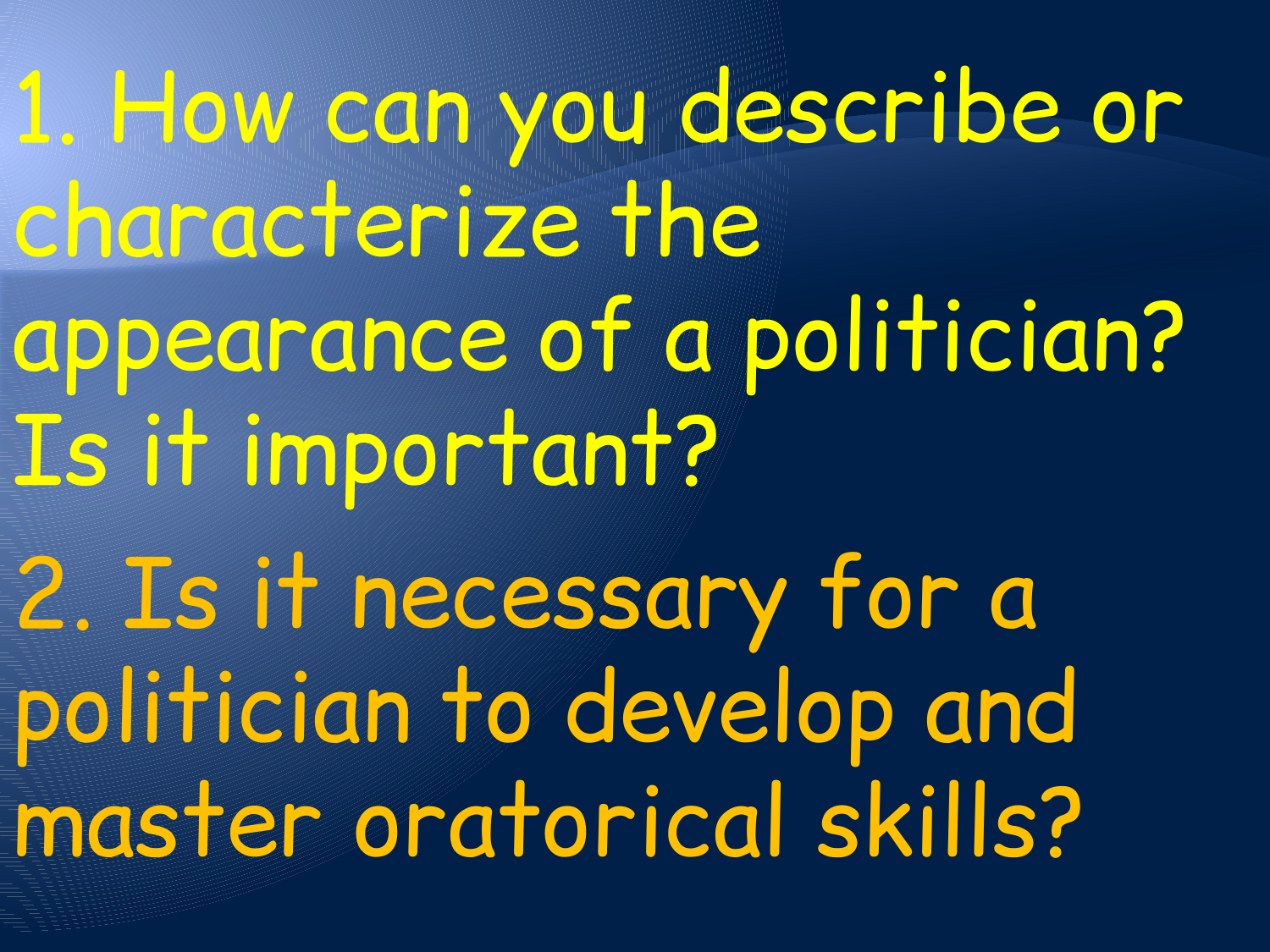

1. How can you describe or characterize the appearance of a politician? Is it important?
2. Is it necessary for a politician to develop and master oratorical skills?